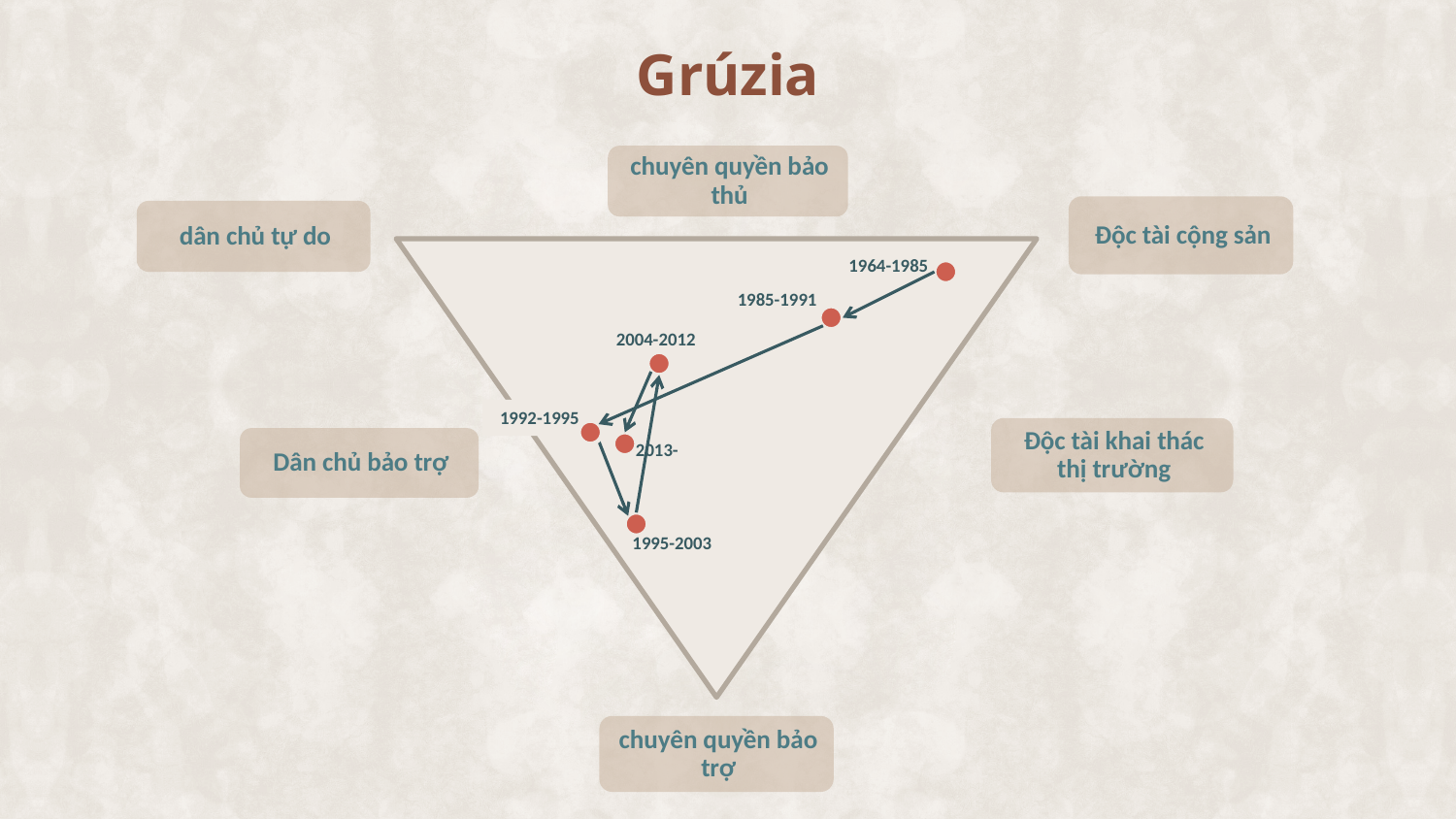

# Grúzia
Độc tài cộng sản
dân chủ tự do
chuyên quyền bảo trợ
chuyên quyền bảo thủ
Độc tài khai thác thị trường
Dân chủ bảo trợ
1964-1985

1985-1991

2004-2012

1992-1995

2013-

1995-2003